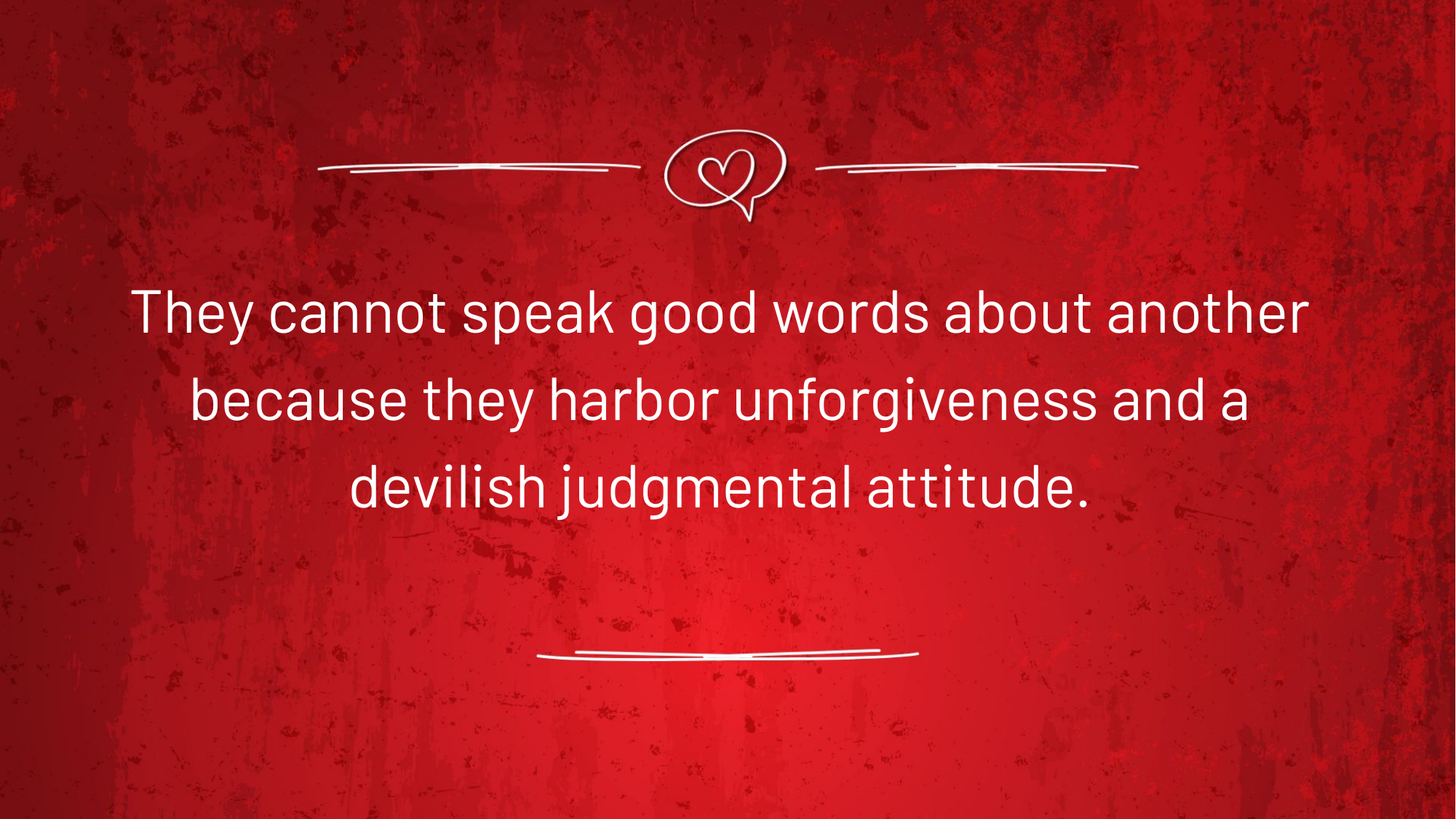

They cannot speak good words about another because they harbor unforgiveness and a devilish judgmental attitude.